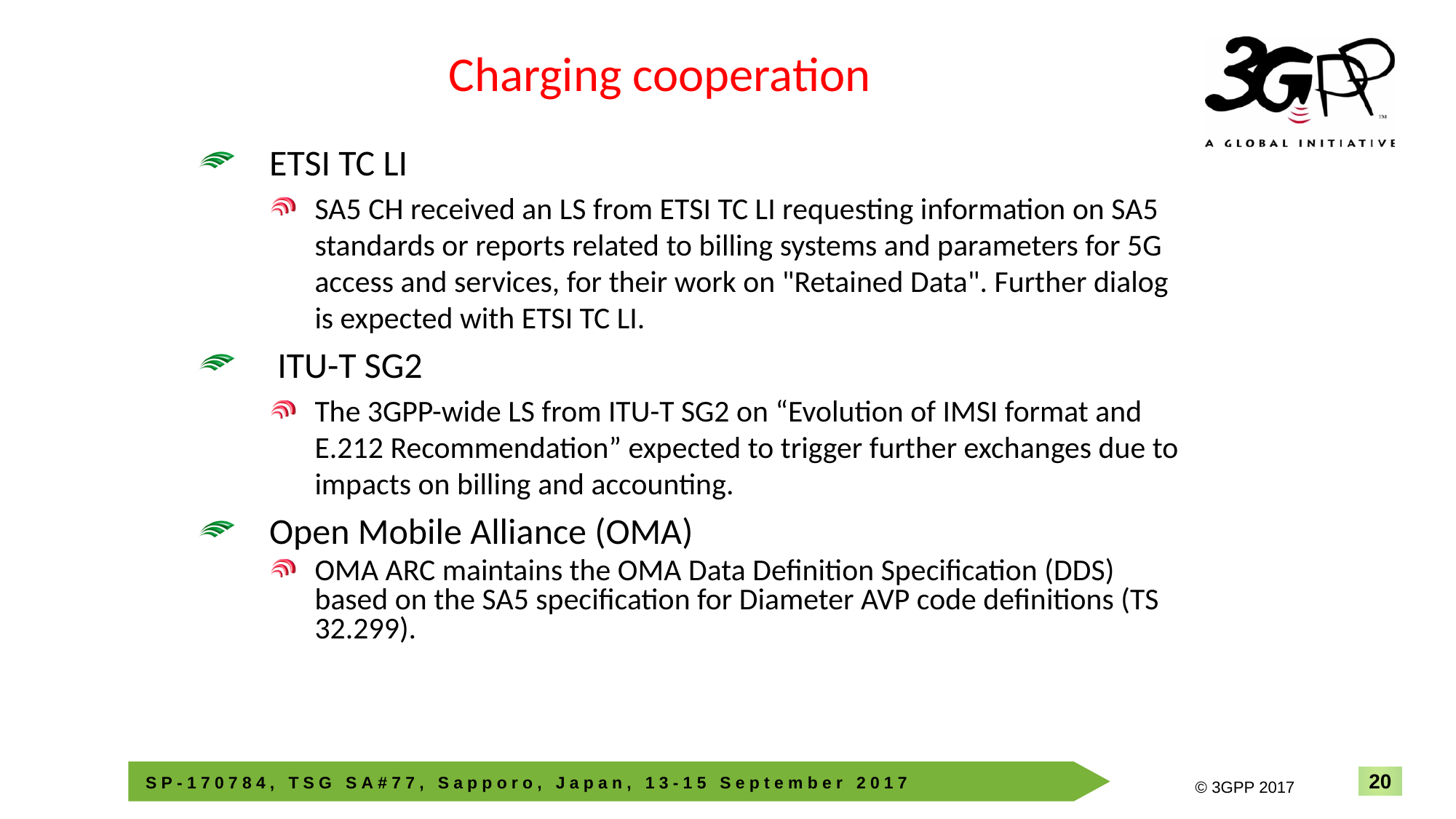

Charging cooperation
ETSI TC LI
SA5 CH received an LS from ETSI TC LI requesting information on SA5 standards or reports related to billing systems and parameters for 5G access and services, for their work on "Retained Data". Further dialog is expected with ETSI TC LI.
 ITU-T SG2
The 3GPP-wide LS from ITU-T SG2 on “Evolution of IMSI format and E.212 Recommendation” expected to trigger further exchanges due to impacts on billing and accounting.
Open Mobile Alliance (OMA)
OMA ARC maintains the OMA Data Definition Specification (DDS) based on the SA5 specification for Diameter AVP code definitions (TS 32.299).